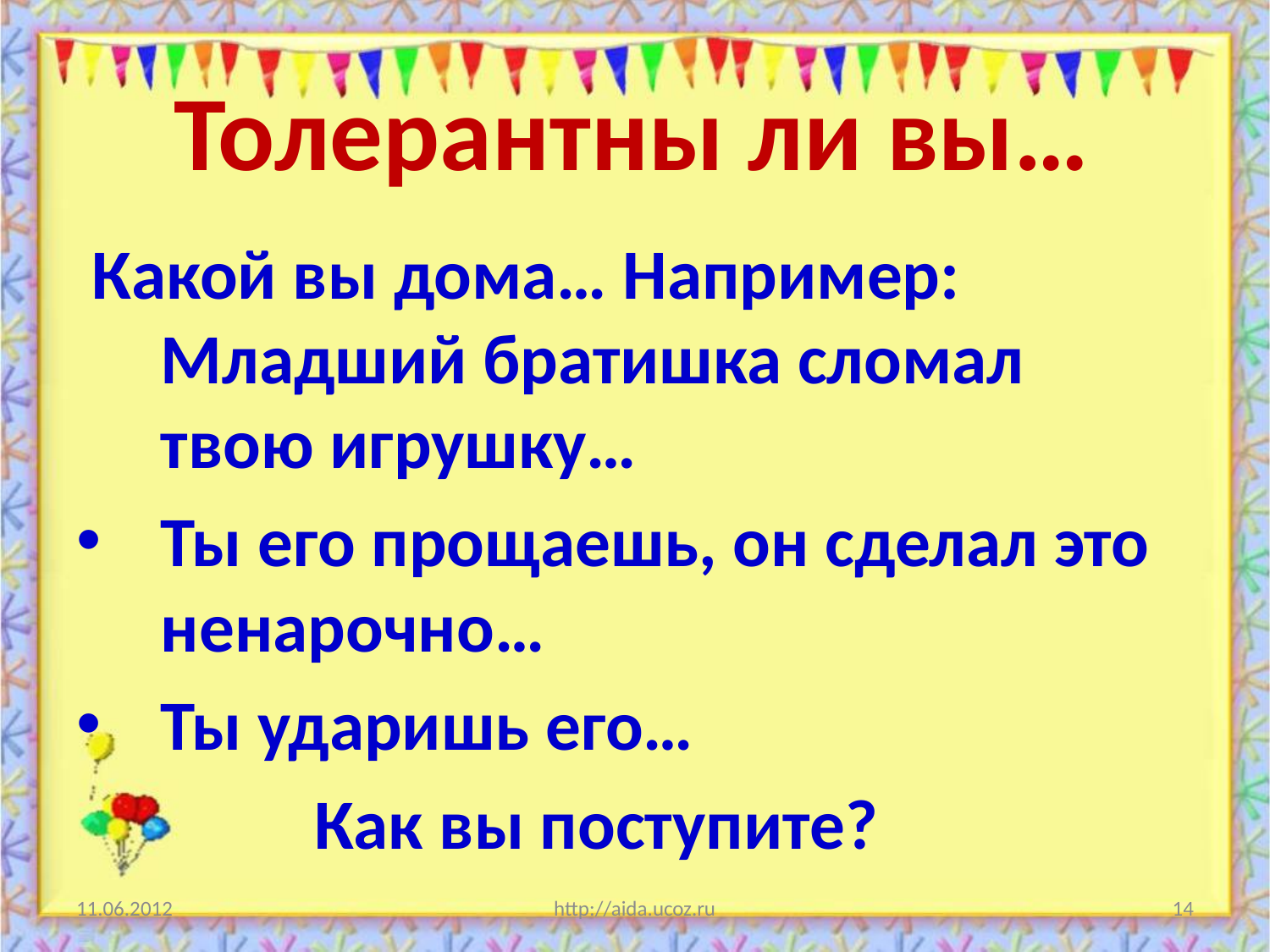

# Толерантны ли вы…
 Какой вы дома… Например: Младший братишка сломал твою игрушку…
Ты его прощаешь, он сделал это ненарочно…
Ты ударишь его…
               Как вы поступите?
11.06.2012
http://aida.ucoz.ru
14